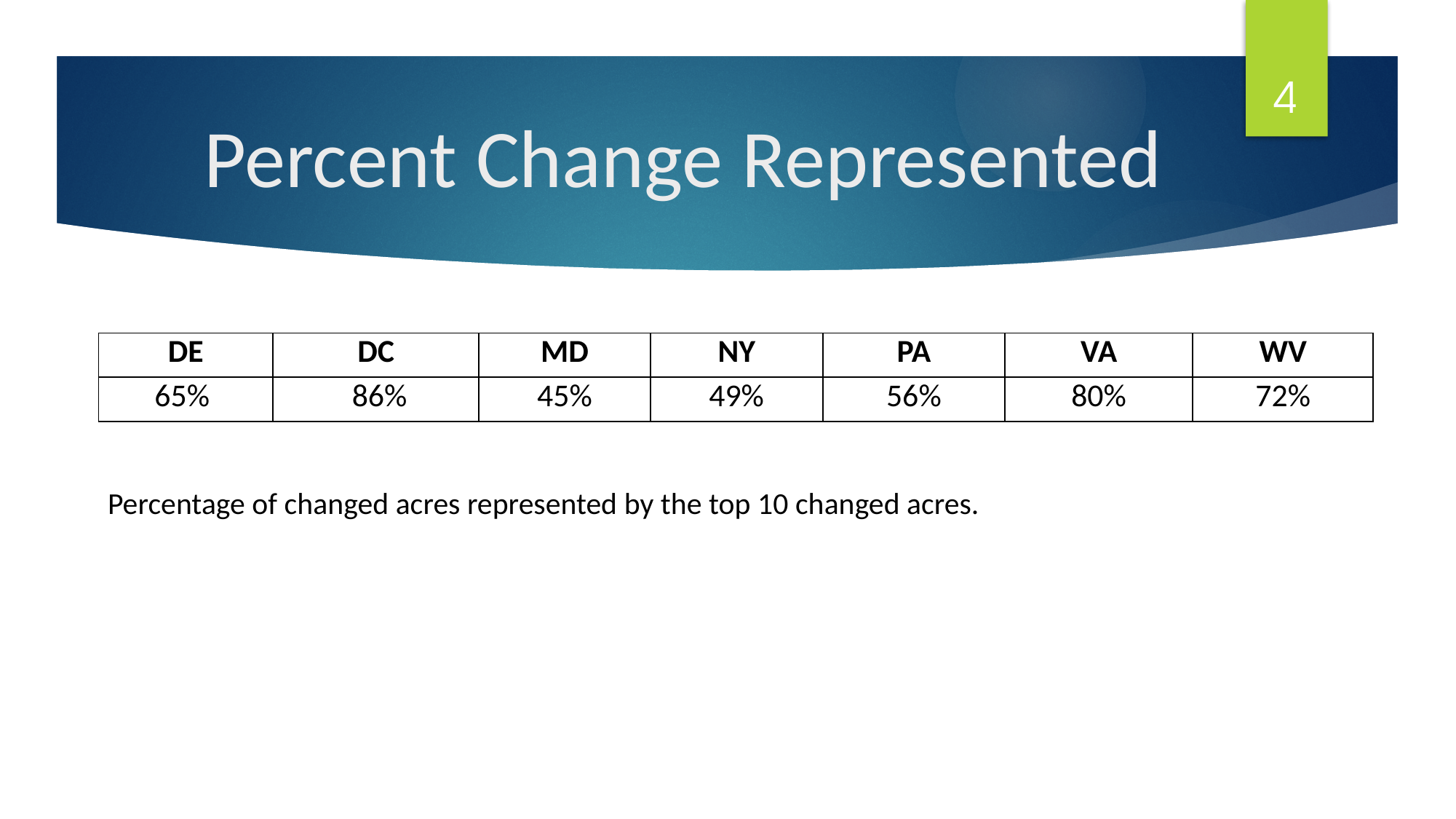

4
# Percent Change Represented
| DE | DC | MD | NY | PA | VA | WV |
| --- | --- | --- | --- | --- | --- | --- |
| 65% | 86% | 45% | 49% | 56% | 80% | 72% |
Percentage of changed acres represented by the top 10 changed acres.